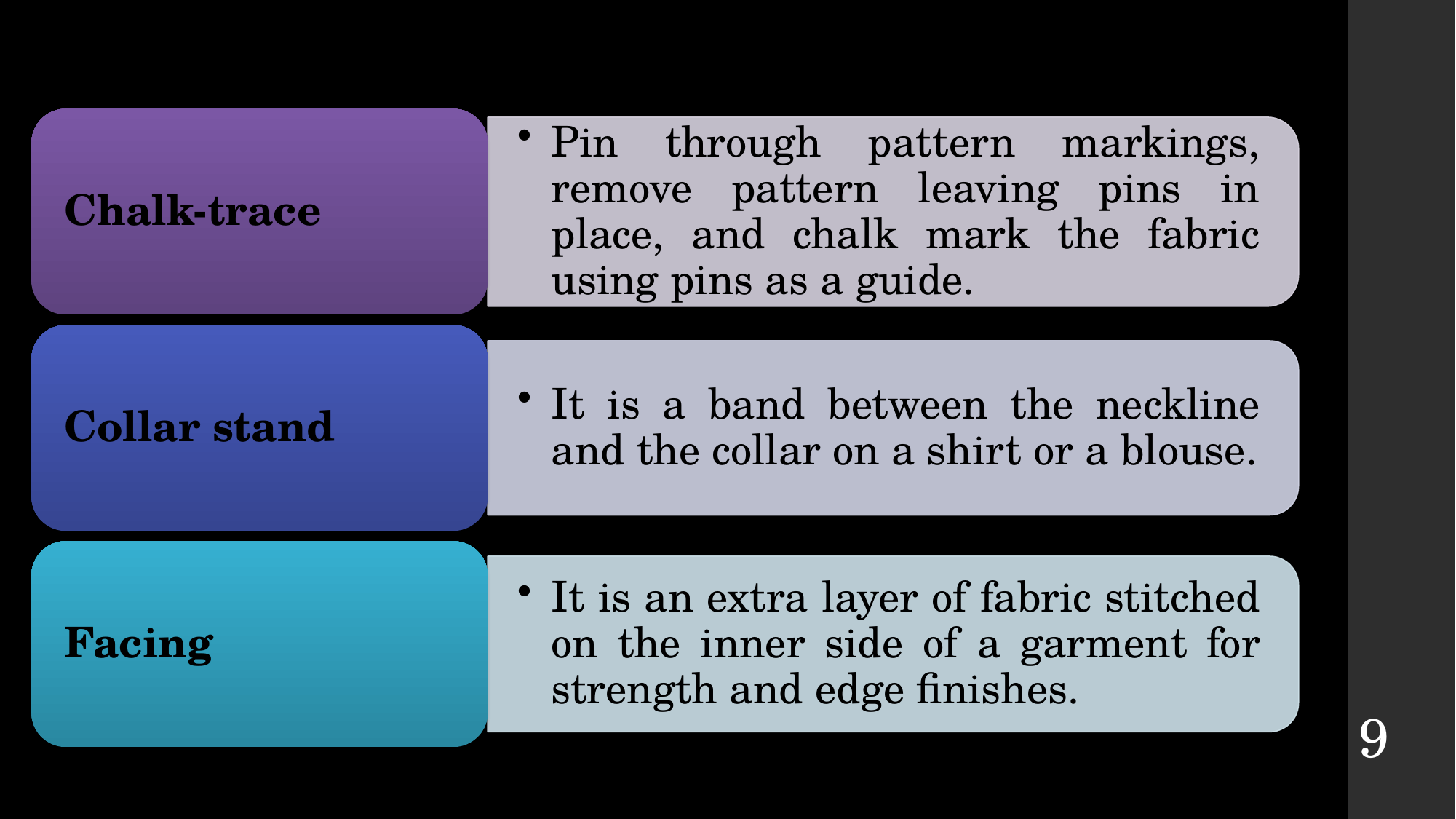

Pin through pattern markings, remove pattern leaving pins in place, and chalk mark the fabric using pins as a guide.
Chalk-trace
It is a band between the neckline and the collar on a shirt or a blouse.
Collar stand
It is an extra layer of fabric stitched on the inner side of a garment for strength and edge finishes.
Facing
9